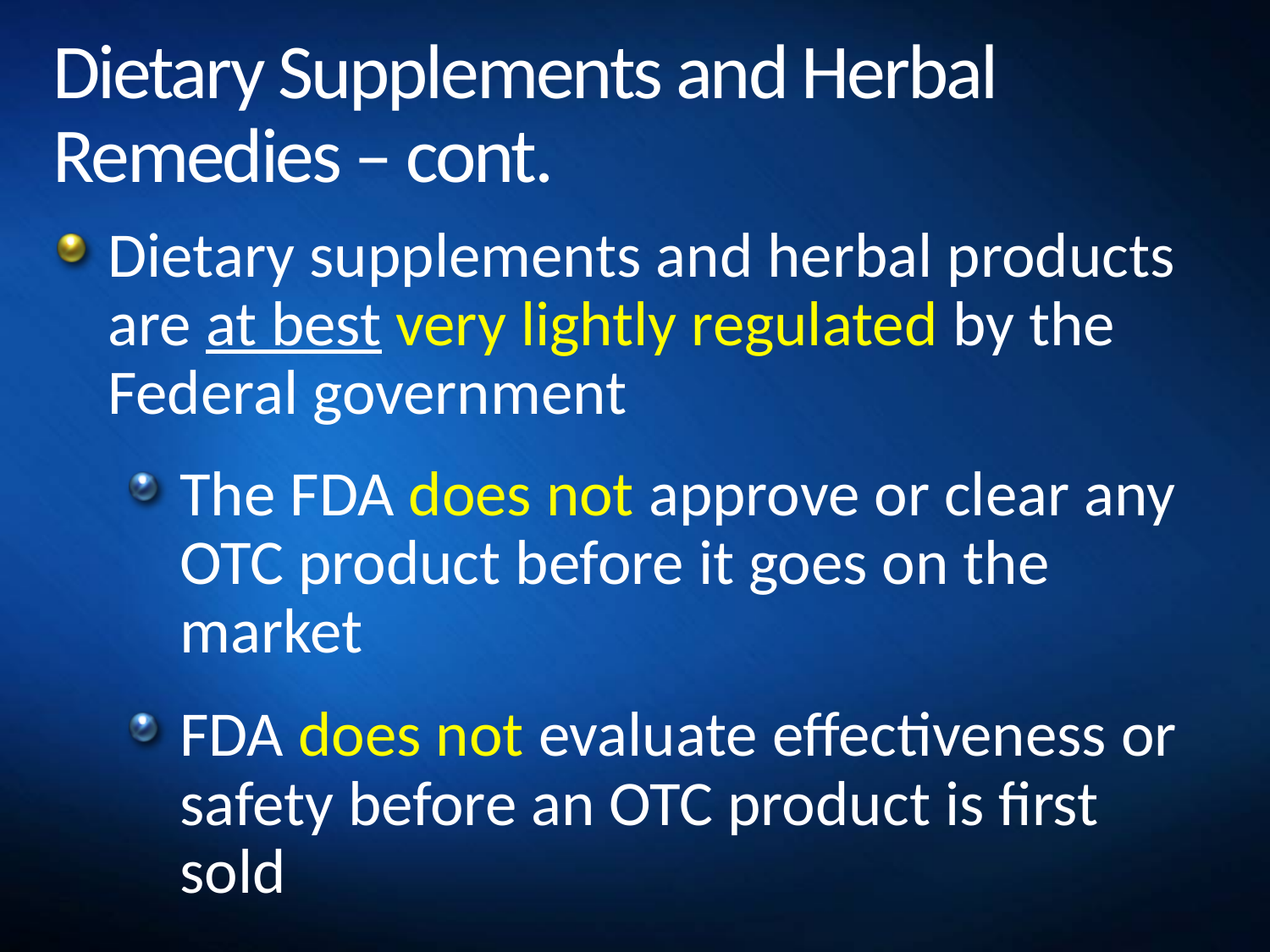

# Dietary Supplements and Herbal Remedies – cont.
Dietary supplements and herbal products are at best very lightly regulated by the Federal government

The FDA does not approve or clear any OTC product before it goes on the market

FDA does not evaluate effectiveness or safety before an OTC product is first sold